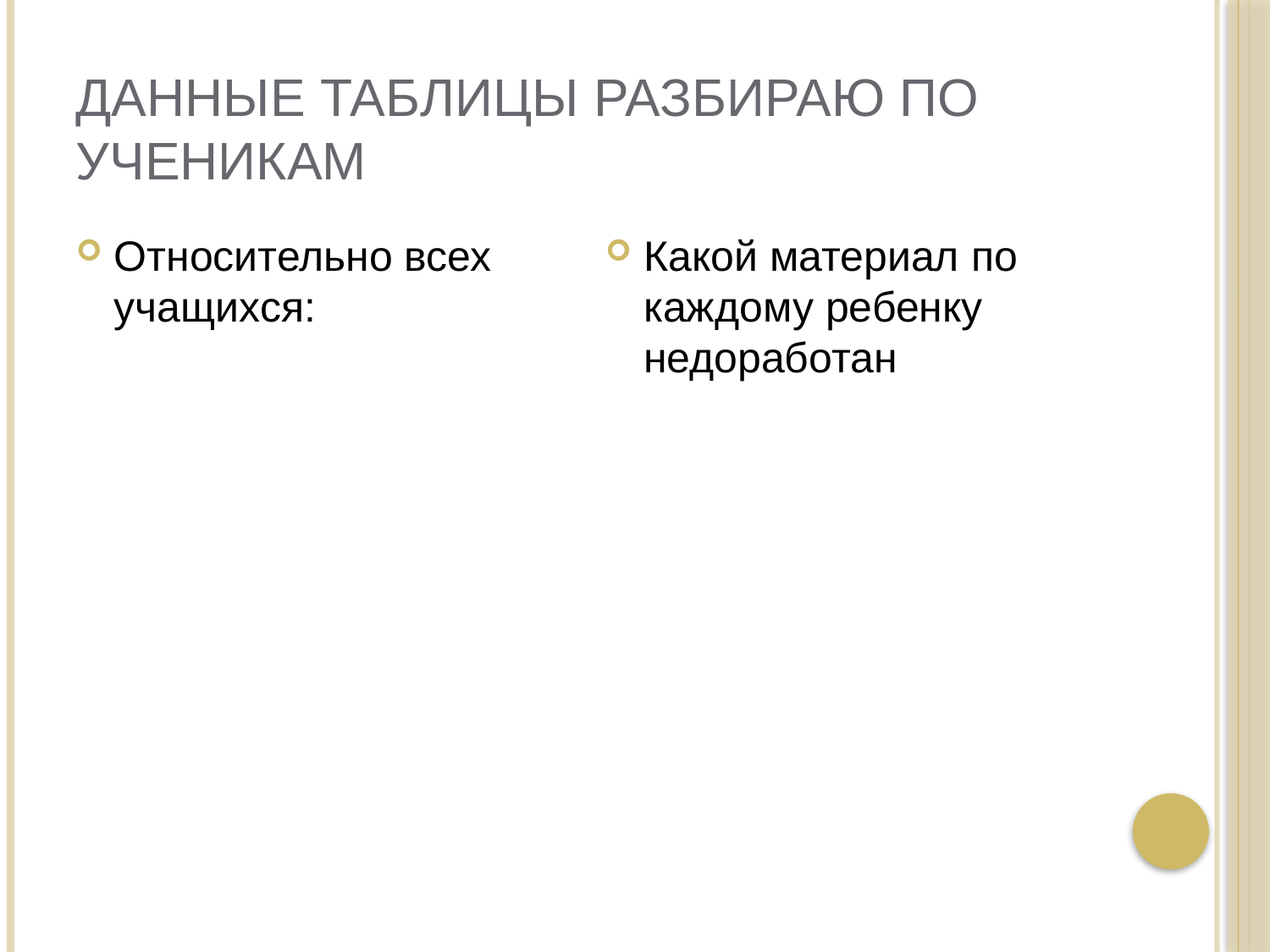

# Данные таблицы разбираю по ученикам
Относительно всех учащихся:
Какой материал по каждому ребенку недоработан